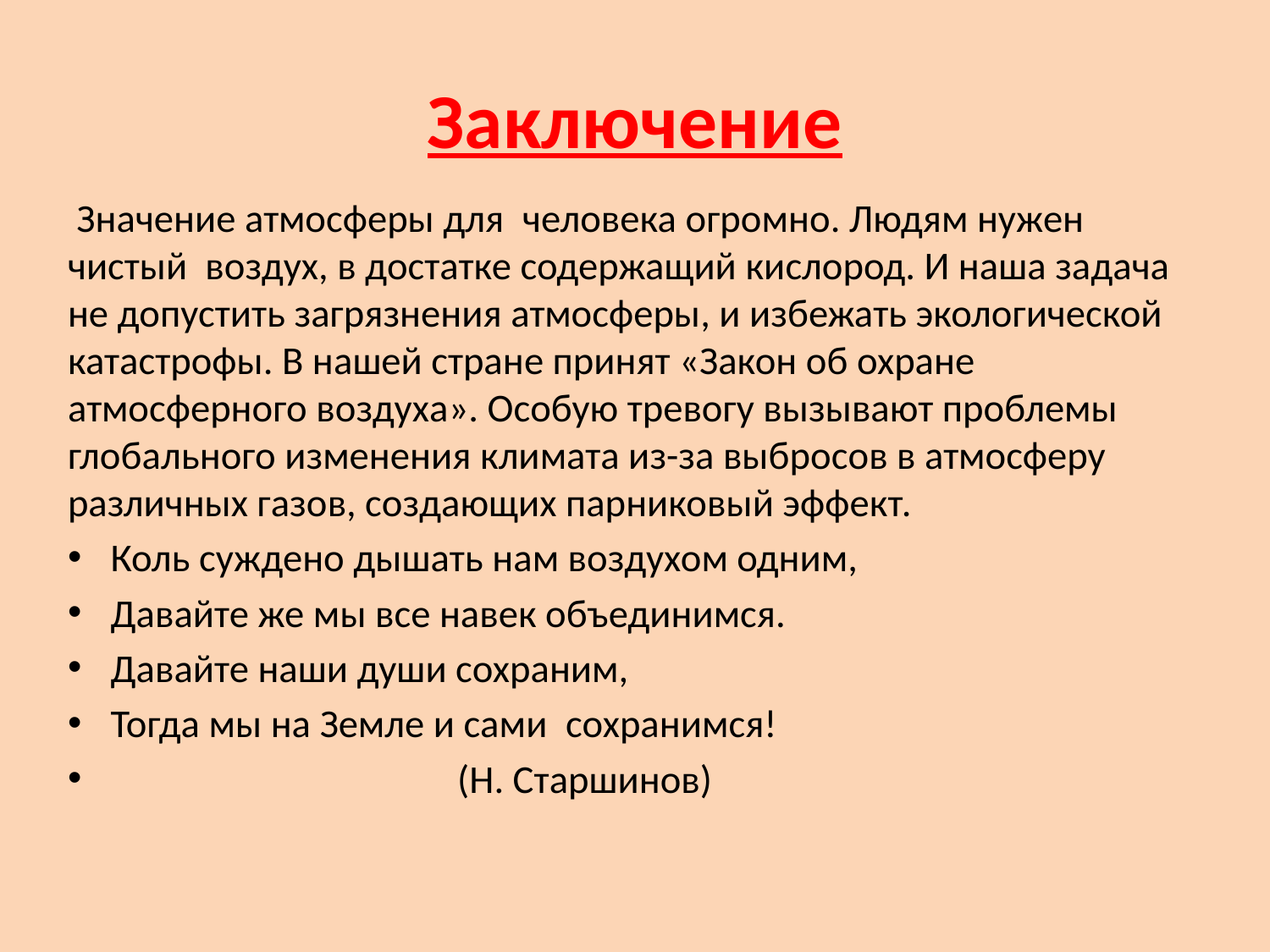

# Заключение
 Значение атмосферы для  человека огромно. Людям нужен чистый  воздух, в достатке содержащий кислород. И наша задача не допустить загрязнения атмосферы, и избежать экологической катастрофы. В нашей стране принят «Закон об охране атмосферного воздуха». Особую тревогу вызывают проблемы глобального изменения климата из-за выбросов в атмосферу различных газов, создающих парниковый эффект.
Коль суждено дышать нам воздухом одним,
Давайте же мы все навек объединимся.
Давайте наши души сохраним,
Тогда мы на Земле и сами  сохранимся!
                                       (Н. Старшинов)